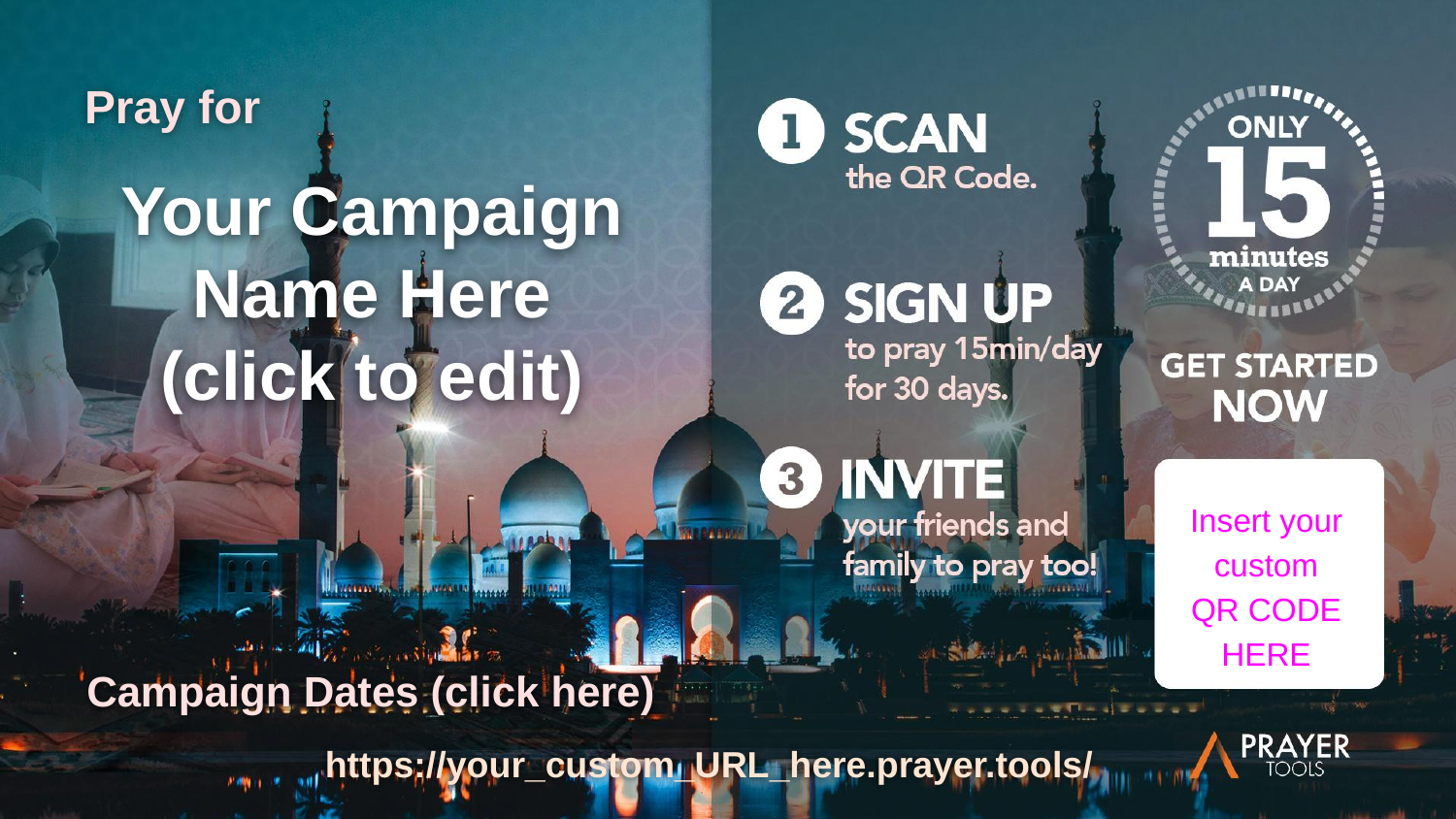

Pray for
Your Campaign
Name Here
(click to edit)
Insert your custom
QR CODE
HERE

Campaign Dates (click here)
https://your_custom_URL_here.prayer.tools/